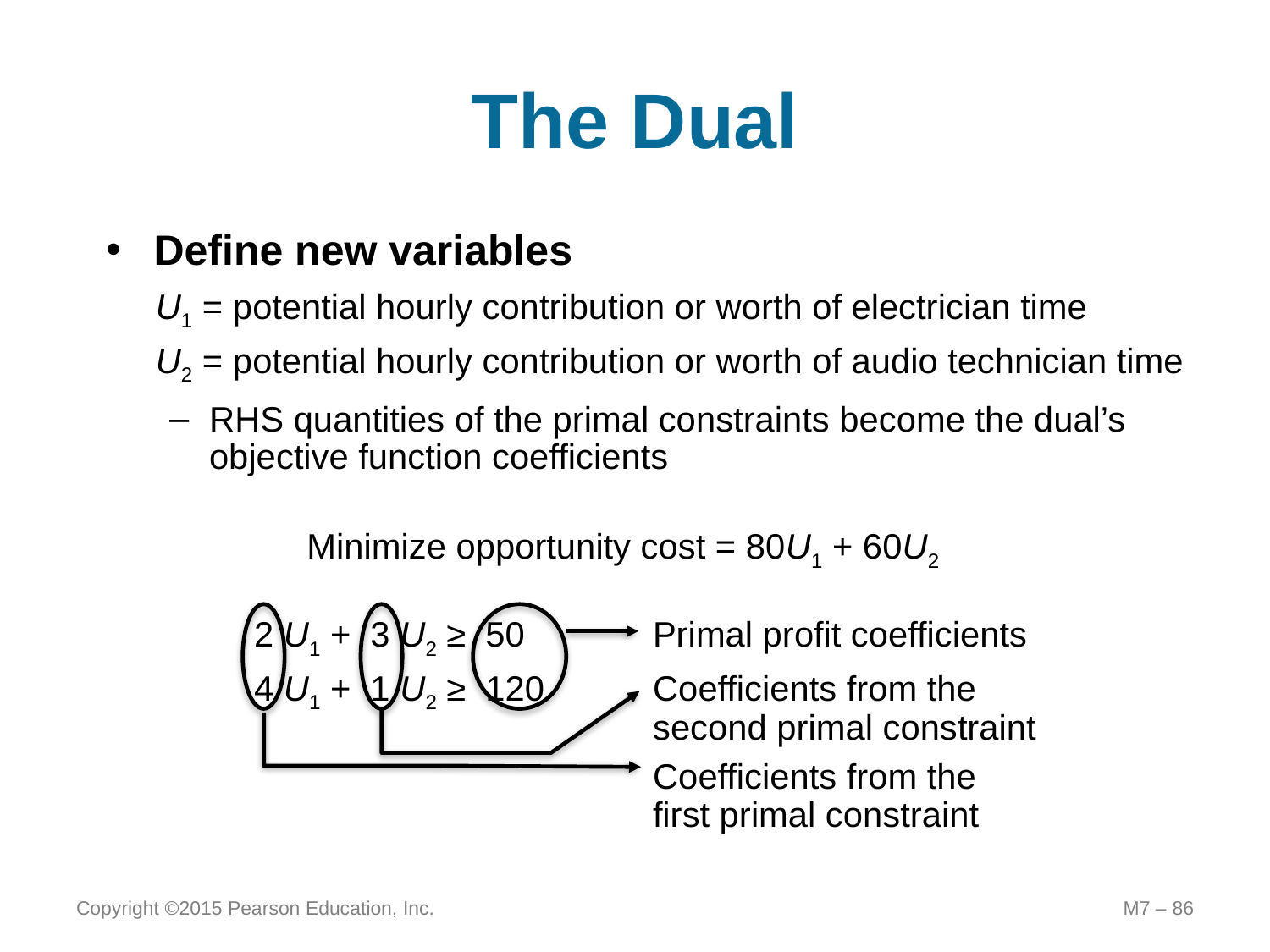

# The Dual
Define new variables
U1 = potential hourly contribution or worth of electrician time
U2 = potential hourly contribution or worth of audio technician time
RHS quantities of the primal constraints become the dual’s objective function coefficients
Minimize opportunity cost = 80U1 + 60U2

2 U1 +  3 U2 ≥  50	Primal profit coefficients
4 U1 +  1 U2 ≥  120	Coefficients from the
second primal constraint
	Coefficients from the
first primal constraint

Copyright ©2015 Pearson Education, Inc.
M7 – 86